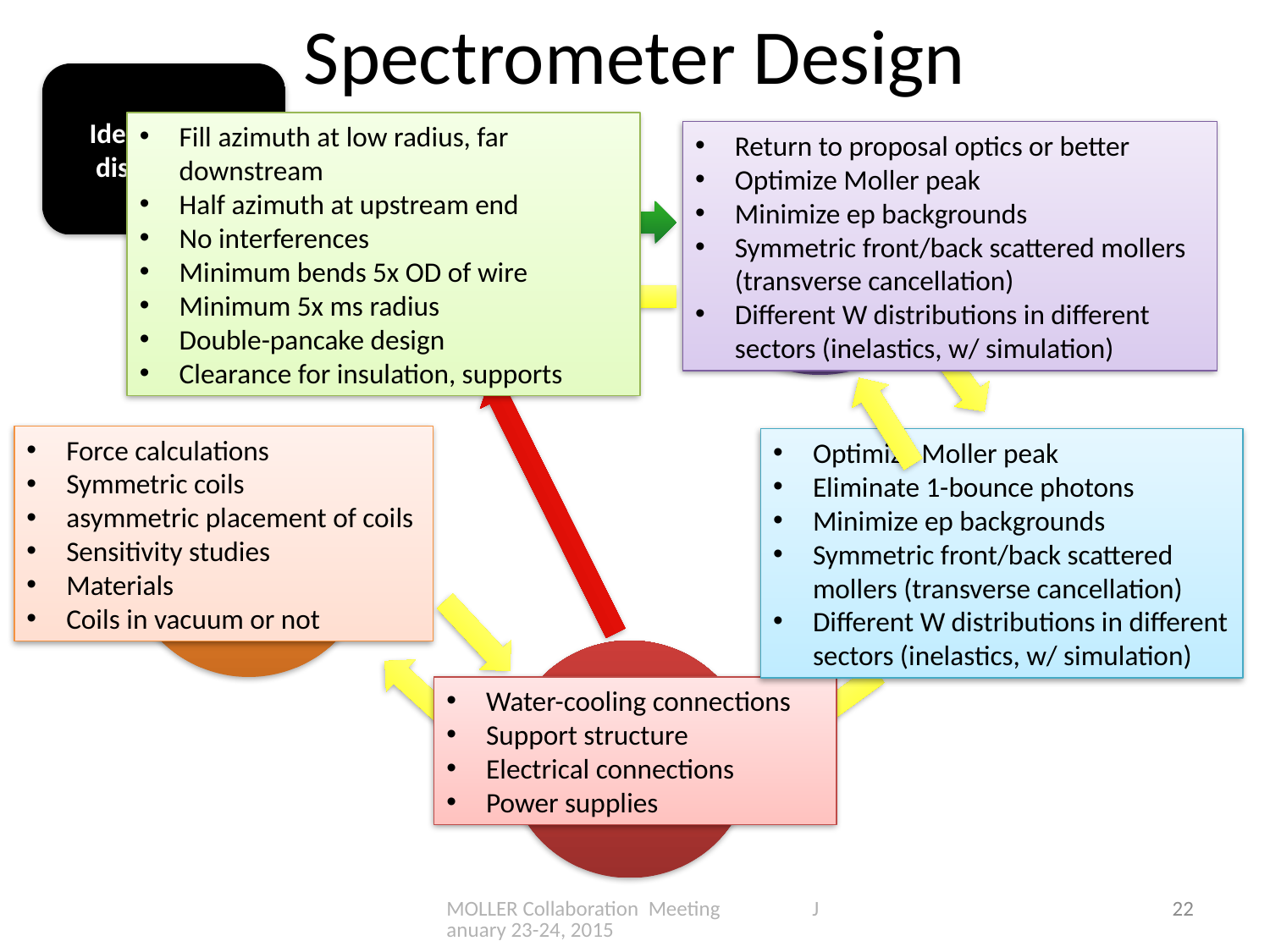

# Spectrometer Design
Ideal current distribution
Fill azimuth at low radius, far downstream
Half azimuth at upstream end
No interferences
Minimum bends 5x OD of wire
Minimum 5x ms radius
Double-pancake design
Clearance for insulation, supports
Return to proposal optics or better
Optimize Moller peak
Minimize ep backgrounds
Symmetric front/back scattered mollers (transverse cancellation)
Different W distributions in different sectors (inelastics, w/ simulation)
Conductor layout
Optics tweaks

Force calculations
Symmetric coils
asymmetric placement of coils
Sensitivity studies
Materials
Coils in vacuum or not
Optimize Moller peak
Eliminate 1-bounce photons
Minimize ep backgrounds
Symmetric front/back scattered mollers (transverse cancellation)
Different W distributions in different sectors (inelastics, w/ simulation)
Optimize collimators
Add’l input from us

Engineering design

Water-cooling connections
Support structure
Electrical connections
Power supplies

MOLLER Collaboration  Meeting                   January 23-24, 2015
22